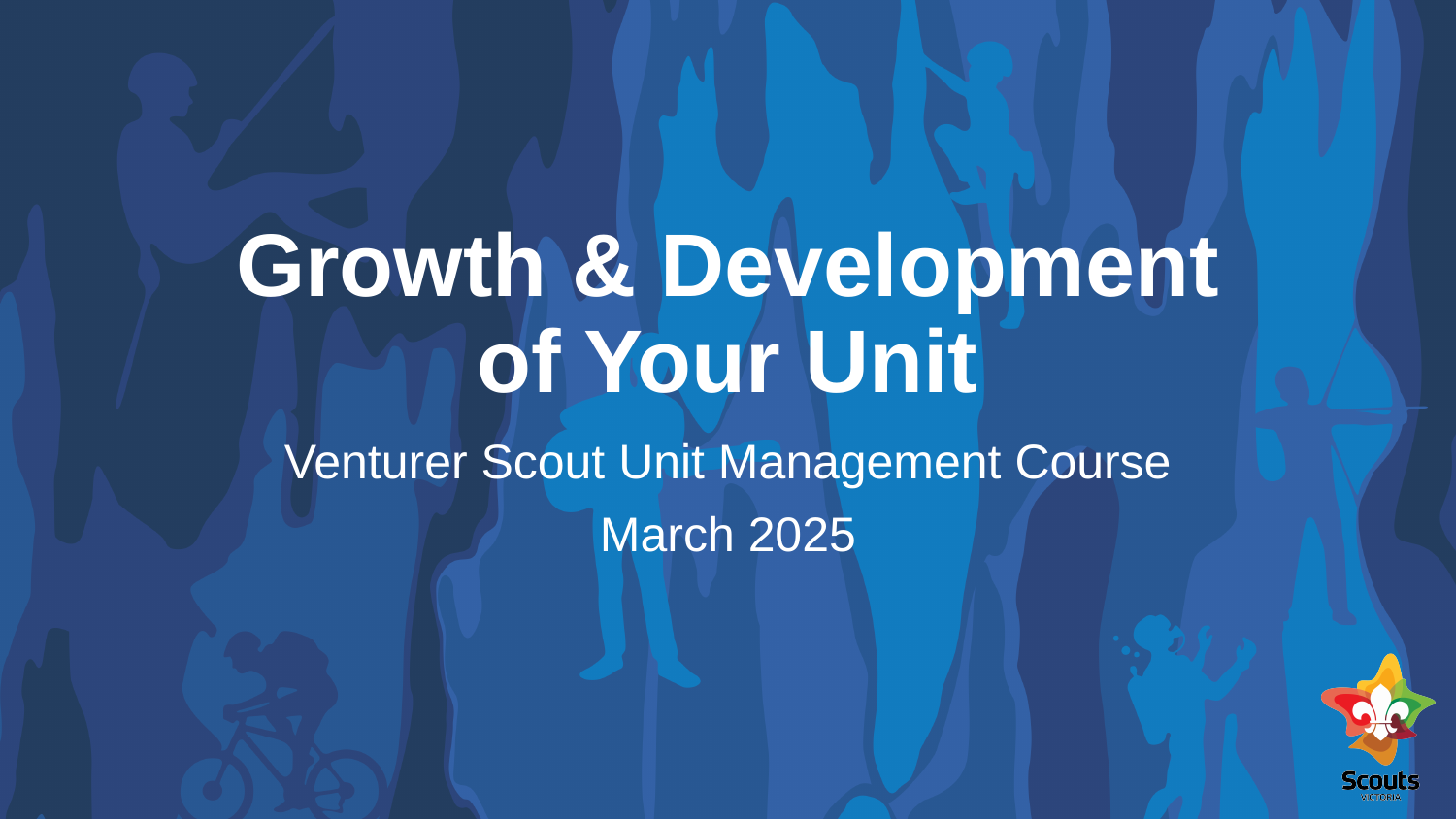

# Growth & Development of Your Unit
Venturer Scout Unit Management Course
March 2025